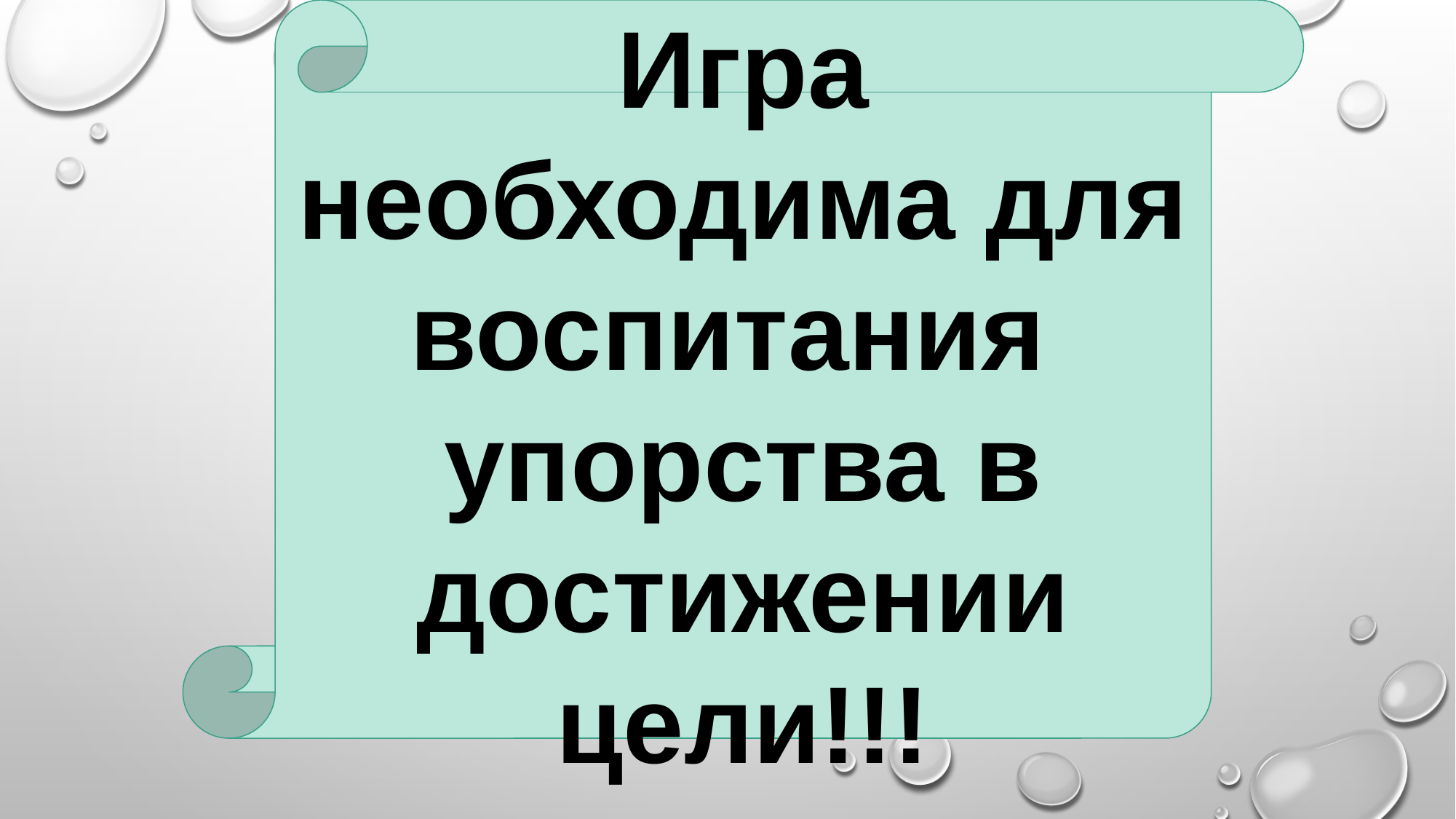

Игра необходима для воспитания  упорства в достижении цели!!!